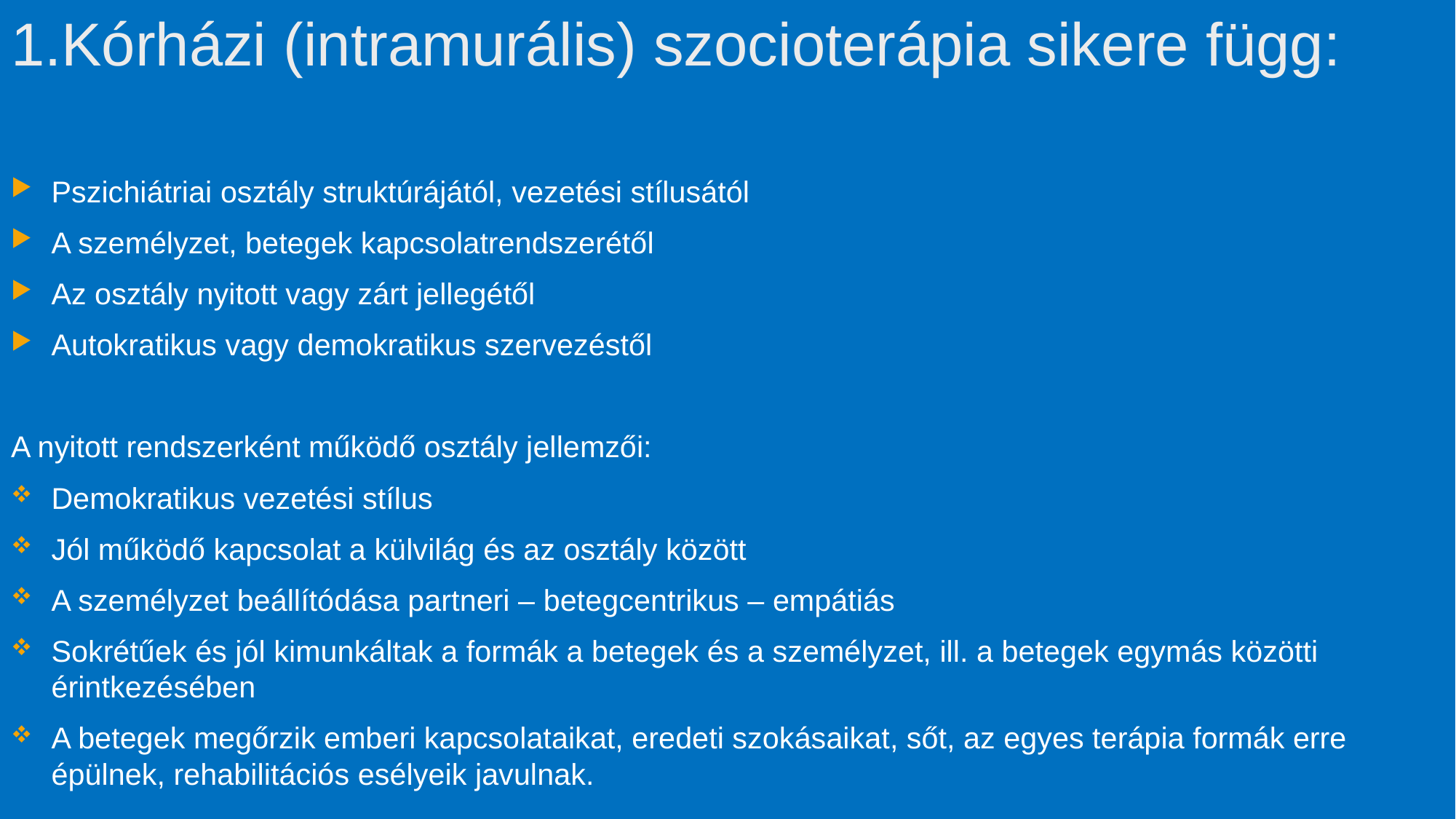

# 1.Kórházi (intramurális) szocioterápia sikere függ:
Pszichiátriai osztály struktúrájától, vezetési stílusától
A személyzet, betegek kapcsolatrendszerétől
Az osztály nyitott vagy zárt jellegétől
Autokratikus vagy demokratikus szervezéstől

A nyitott rendszerként működő osztály jellemzői:
Demokratikus vezetési stílus
Jól működő kapcsolat a külvilág és az osztály között
A személyzet beállítódása partneri – betegcentrikus – empátiás
Sokrétűek és jól kimunkáltak a formák a betegek és a személyzet, ill. a betegek egymás közötti érintkezésében
A betegek megőrzik emberi kapcsolataikat, eredeti szokásaikat, sőt, az egyes terápia formák erre épülnek, rehabilitációs esélyeik javulnak.